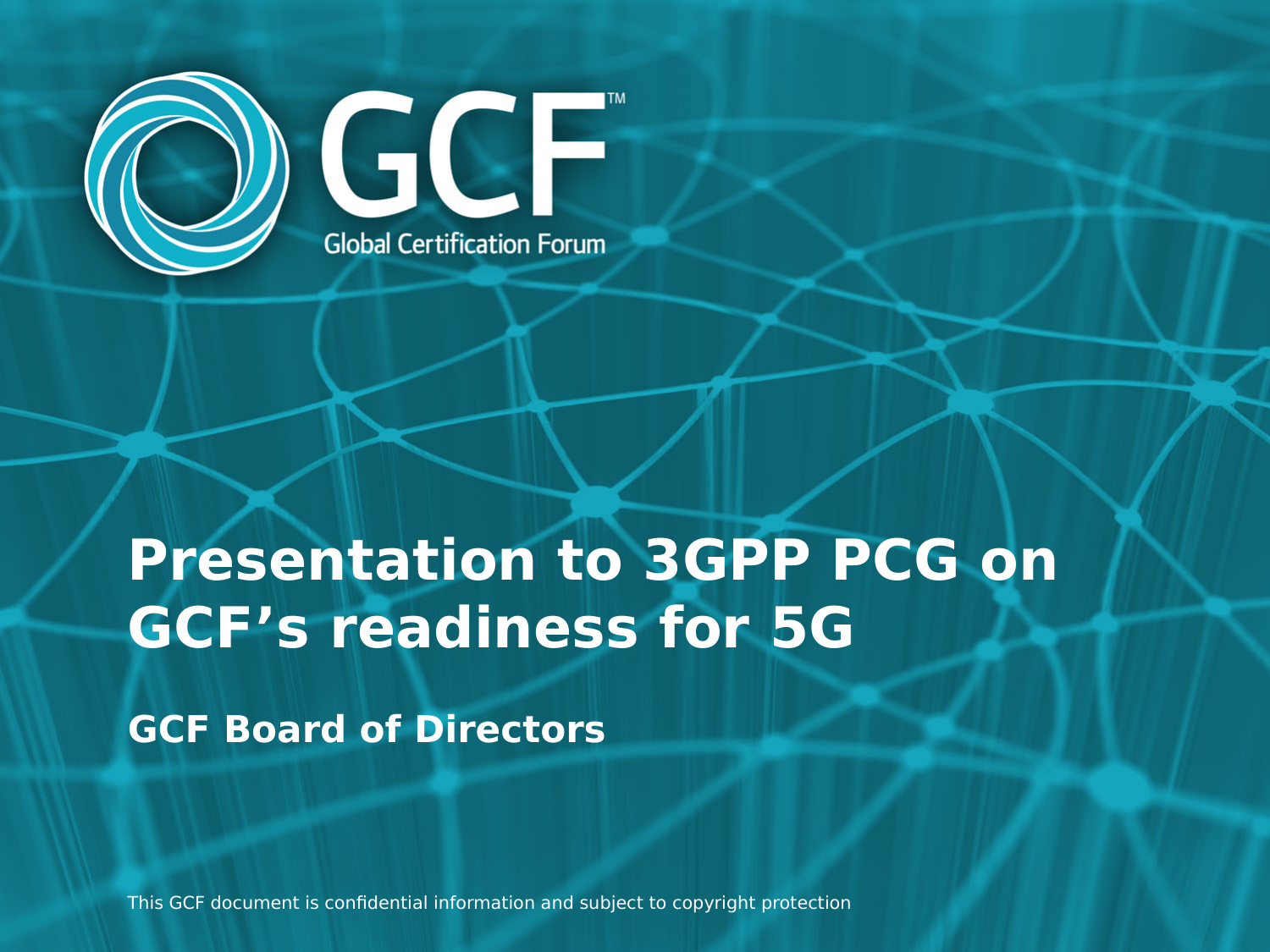

# Presentation to 3GPP PCG on GCF’s readiness for 5G
GCF Board of Directors